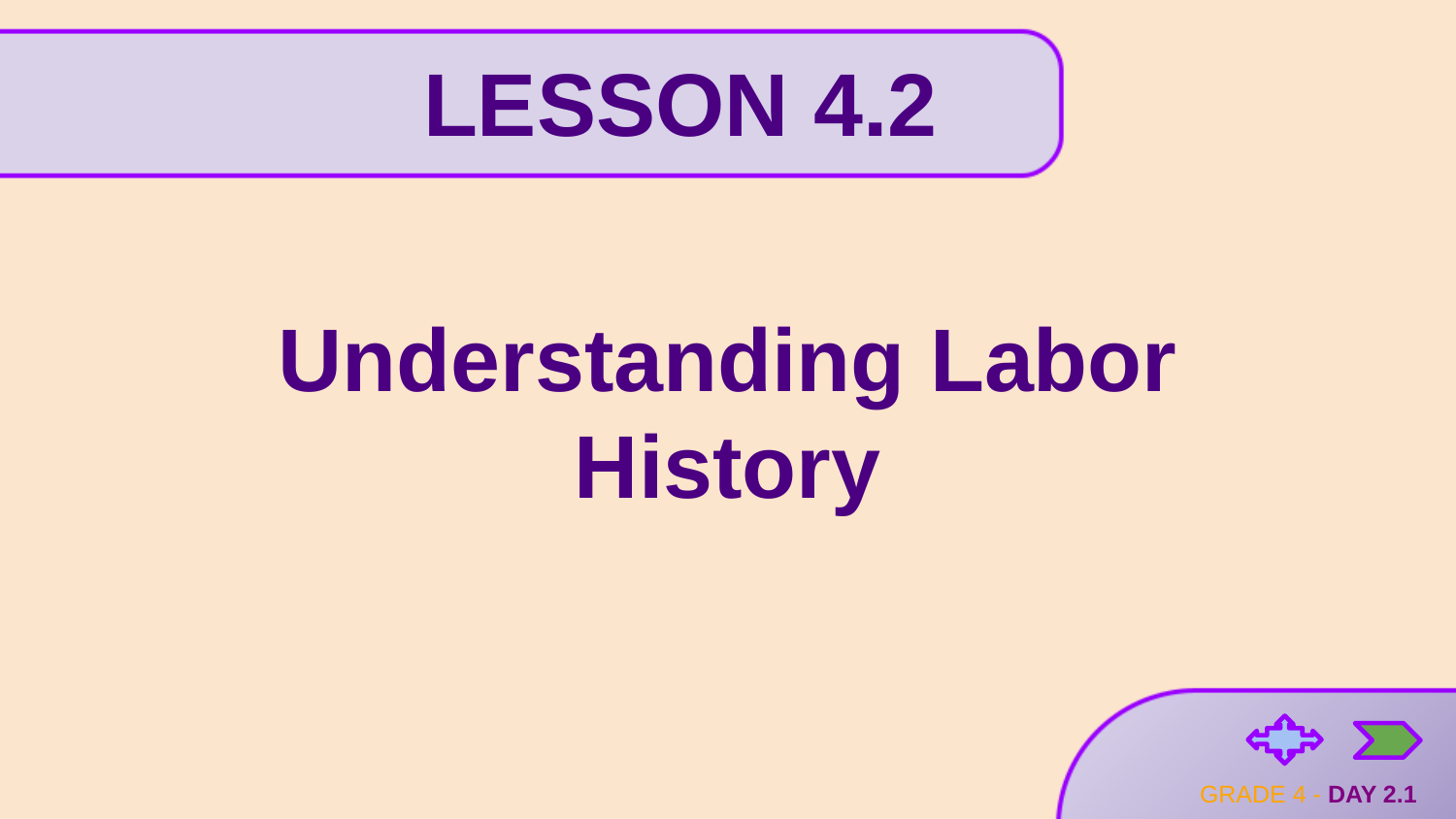

LESSON 4.2
# Understanding Labor History

GRADE 4 - DAY 2.1